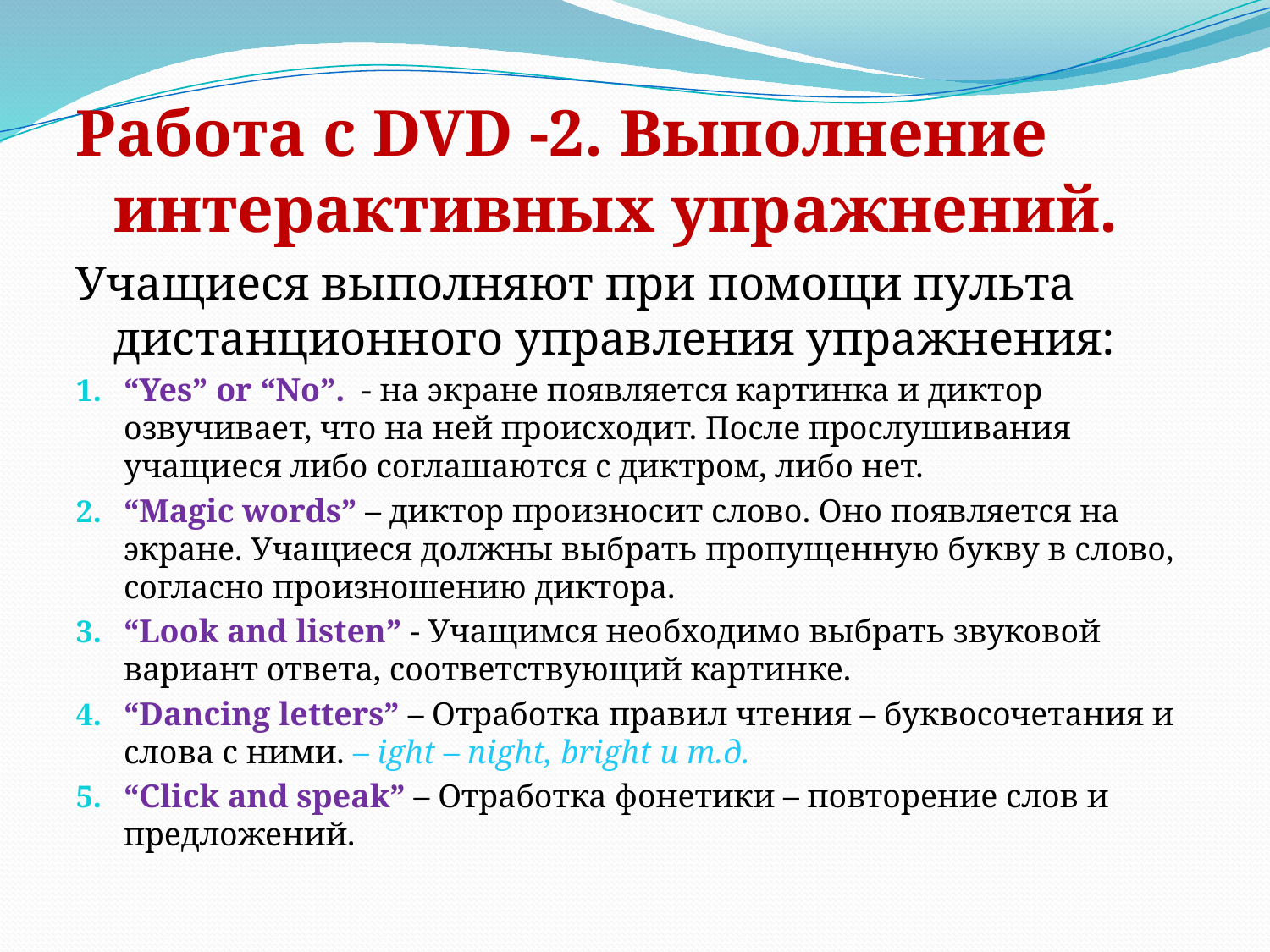

#
Работа с DVD -2. Выполнение интерактивных упражнений.
Учащиеся выполняют при помощи пульта дистанционного управления упражнения:
“Yes” or “No”.  - на экране появляется картинка и диктор озвучивает, что на ней происходит. После прослушивания учащиеся либо соглашаются с диктром, либо нет.
“Magic words” – диктор произносит слово. Оно появляется на экране. Учащиеся должны выбрать пропущенную букву в слово, согласно произношению диктора.
“Look and listen” - Учащимся необходимо выбрать звуковой вариант ответа, соответствующий картинке.
“Dancing letters” – Отработка правил чтения – буквосочетания и слова с ними. – ight – night, bright и т.д.
“Click and speak” – Отработка фонетики – повторение слов и предложений.